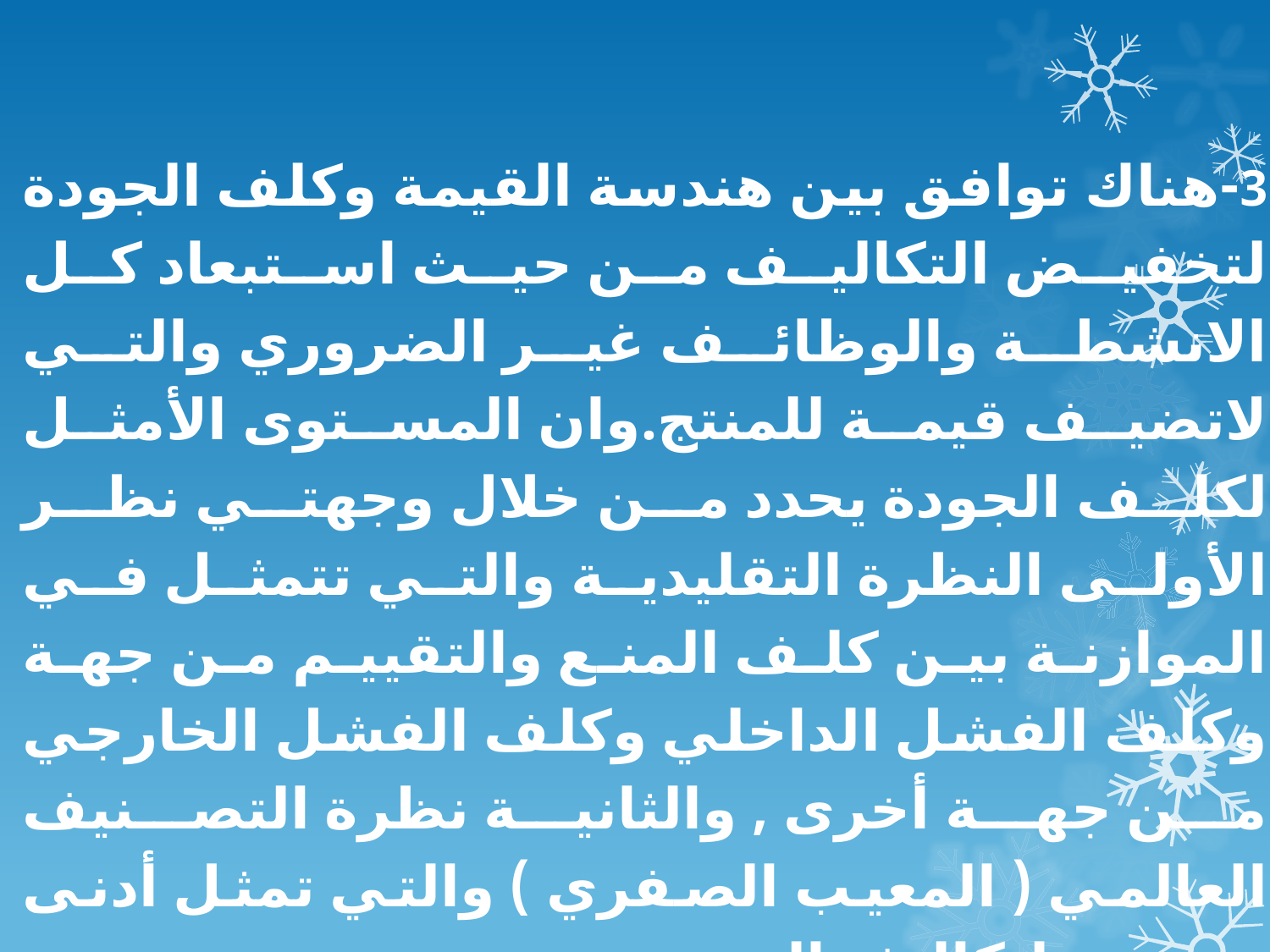

3-هناك توافق بين هندسة القيمة وكلف الجودة لتخفيض التكاليف من حيث استبعاد كل الانشطة والوظائف غير الضروري والتي لاتضيف قيمة للمنتج.وان المستوى الأمثل لكلف الجودة يحدد من خلال وجهتي نظر الأولى النظرة التقليدية والتي تتمثل في الموازنة بين كلف المنع والتقييم من جهة وكلف الفشل الداخلي وكلف الفشل الخارجي من جهة أخرى , والثانية نظرة التصنيف العالمي ( المعيب الصفري ) والتي تمثل أدنى مستوى لتكاليف الجودة .